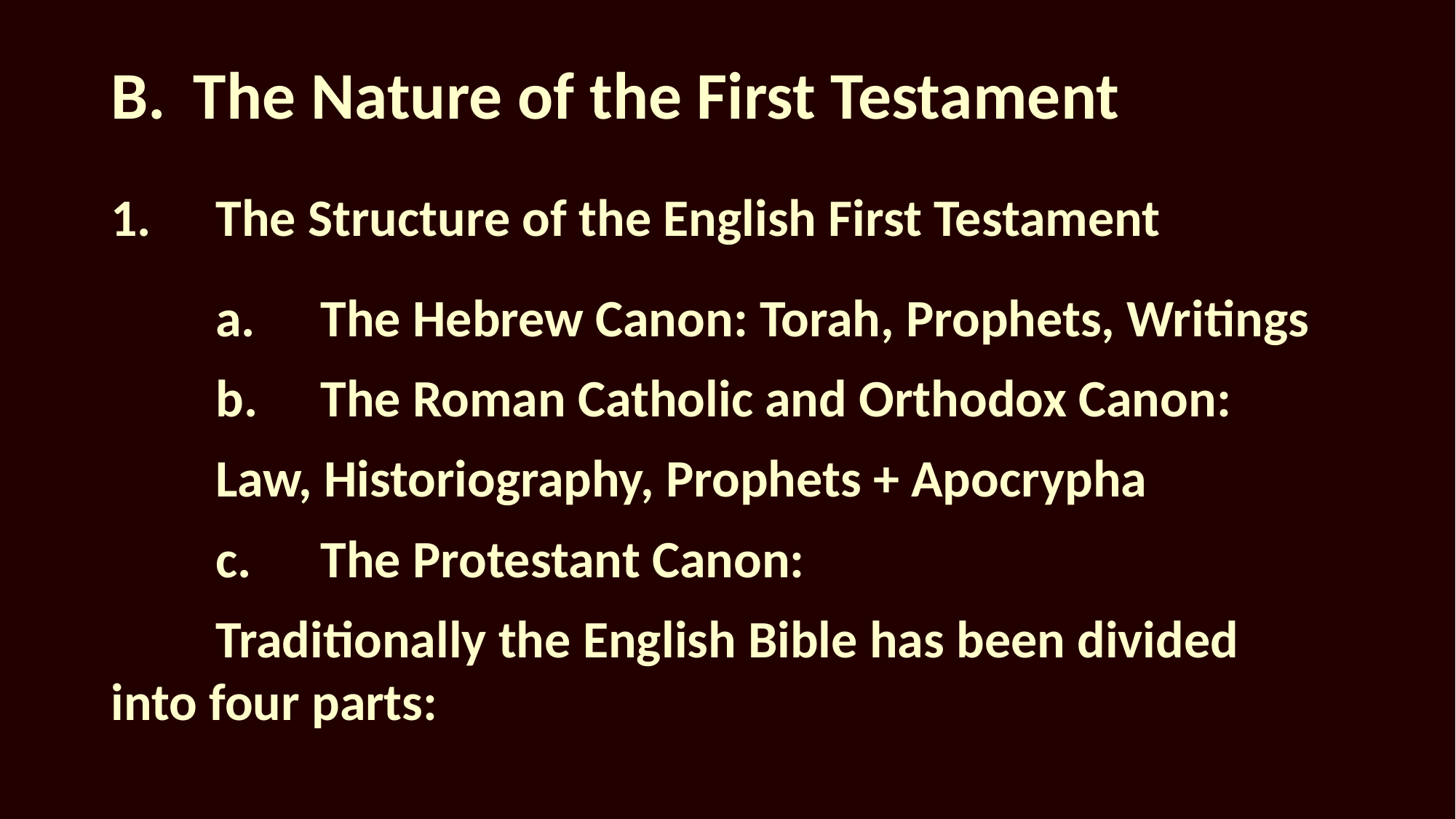

# B.	The Nature of the First Testament
1.	The Structure of the English First Testament

	a.	The Hebrew Canon: Torah, Prophets, Writings
	b.	The Roman Catholic and Orthodox Canon:
		Law, Historiography, Prophets + Apocrypha
	c.	The Protestant Canon:
		Traditionally the English Bible has been divided 			into four parts: